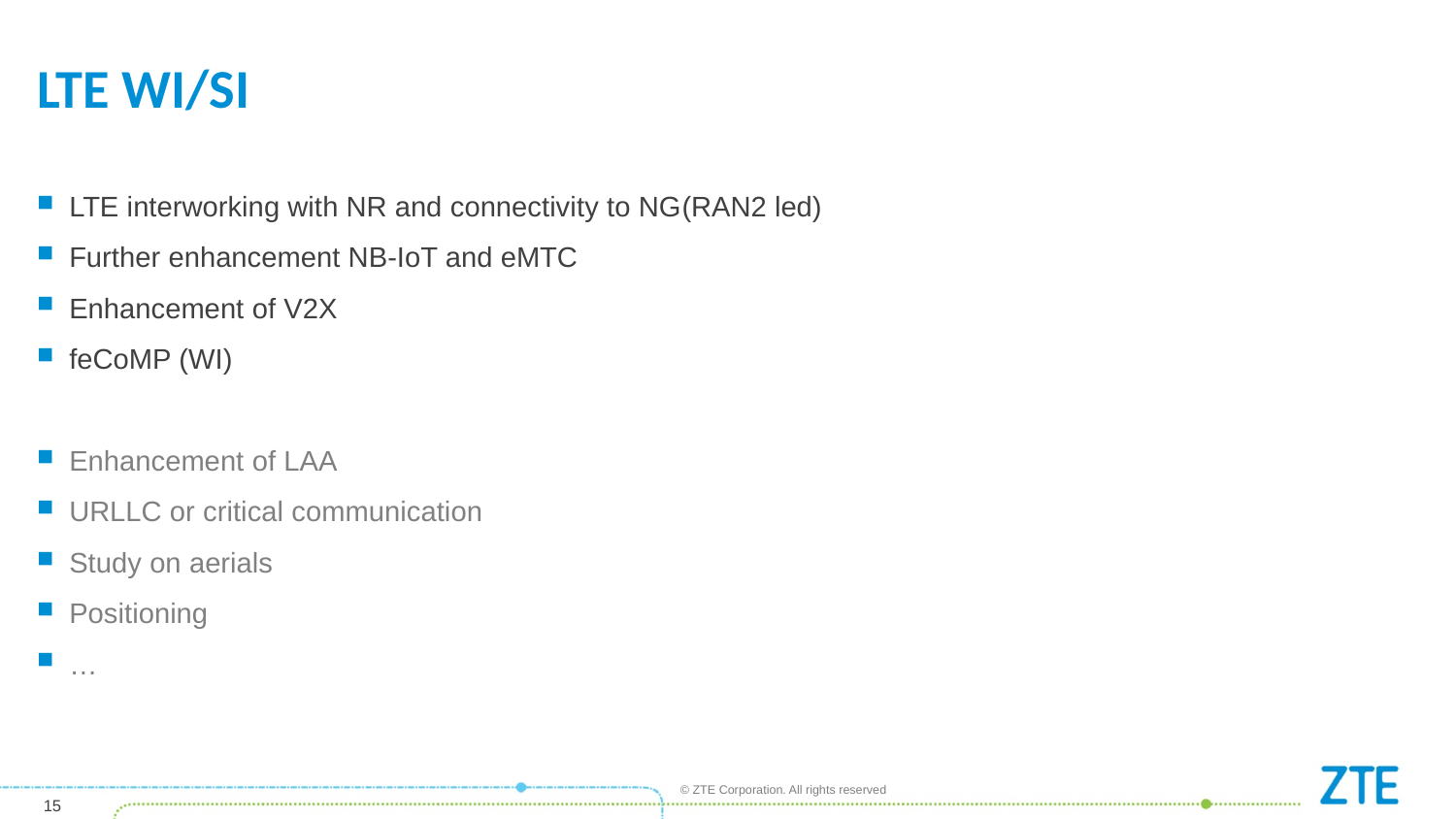

# LTE WI/SI
LTE interworking with NR and connectivity to NG(RAN2 led)
Further enhancement NB-IoT and eMTC
Enhancement of V2X
feCoMP (WI)

Enhancement of LAA
URLLC or critical communication
Study on aerials
Positioning
…